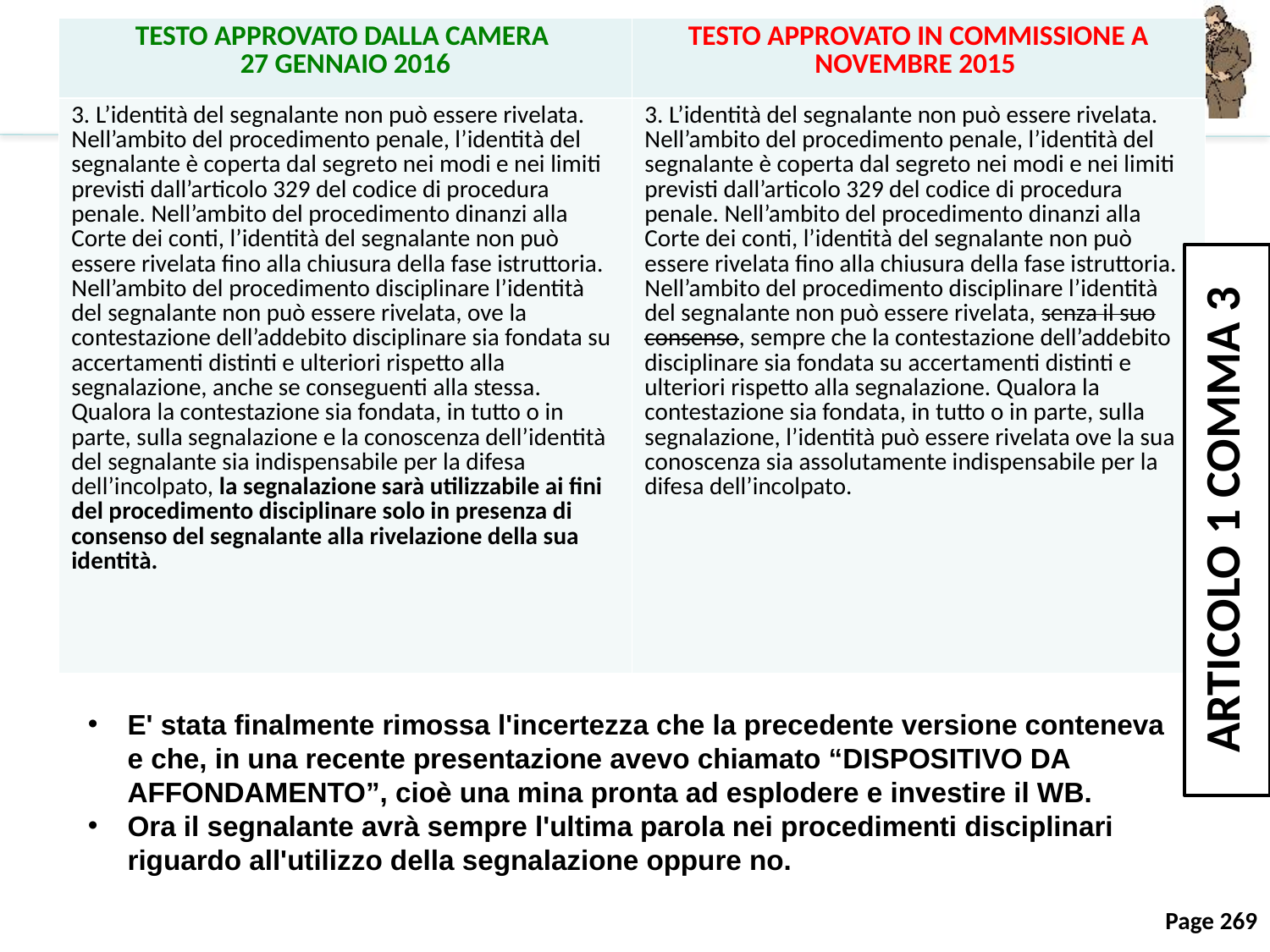

| TESTO APPROVATO DALLA CAMERA 27 GENNAIO 2016 | TESTO APPROVATO IN COMMISSIONE A NOVEMBRE 2015 |
| --- | --- |
| 3. L’identità del segnalante non può essere rivelata. Nell’ambito del procedimento penale, l’identità del segnalante è coperta dal segreto nei modi e nei limiti previsti dall’articolo 329 del codice di procedura penale. Nell’ambito del procedimento dinanzi alla Corte dei conti, l’identità del segnalante non può essere rivelata fino alla chiusura della fase istruttoria. Nell’ambito del procedimento disciplinare l’identità del segnalante non può essere rivelata, ove la contestazione dell’addebito disciplinare sia fondata su accertamenti distinti e ulteriori rispetto alla segnalazione, anche se conseguenti alla stessa. Qualora la contestazione sia fondata, in tutto o in parte, sulla segnalazione e la conoscenza dell’identità del segnalante sia indispensabile per la difesa dell’incolpato, la segnalazione sarà utilizzabile ai fini del procedimento disciplinare solo in presenza di consenso del segnalante alla rivelazione della sua identità. | 3. L’identità del segnalante non può essere rivelata. Nell’ambito del procedimento penale, l’identità del segnalante è coperta dal segreto nei modi e nei limiti previsti dall’articolo 329 del codice di procedura penale. Nell’ambito del procedimento dinanzi alla Corte dei conti, l’identità del segnalante non può essere rivelata fino alla chiusura della fase istruttoria. Nell’ambito del procedimento disciplinare l’identità del segnalante non può essere rivelata, senza il suo consenso, sempre che la contestazione dell’addebito disciplinare sia fondata su accertamenti distinti e ulteriori rispetto alla segnalazione. Qualora la contestazione sia fondata, in tutto o in parte, sulla segnalazione, l’identità può essere rivelata ove la sua conoscenza sia assolutamente indispensabile per la difesa dell’incolpato. |
ARTICOLO 1 COMMA 3
E' stata finalmente rimossa l'incertezza che la precedente versione conteneva e che, in una recente presentazione avevo chiamato “DISPOSITIVO DA AFFONDAMENTO”, cioè una mina pronta ad esplodere e investire il WB.
Ora il segnalante avrà sempre l'ultima parola nei procedimenti disciplinari riguardo all'utilizzo della segnalazione oppure no.
269